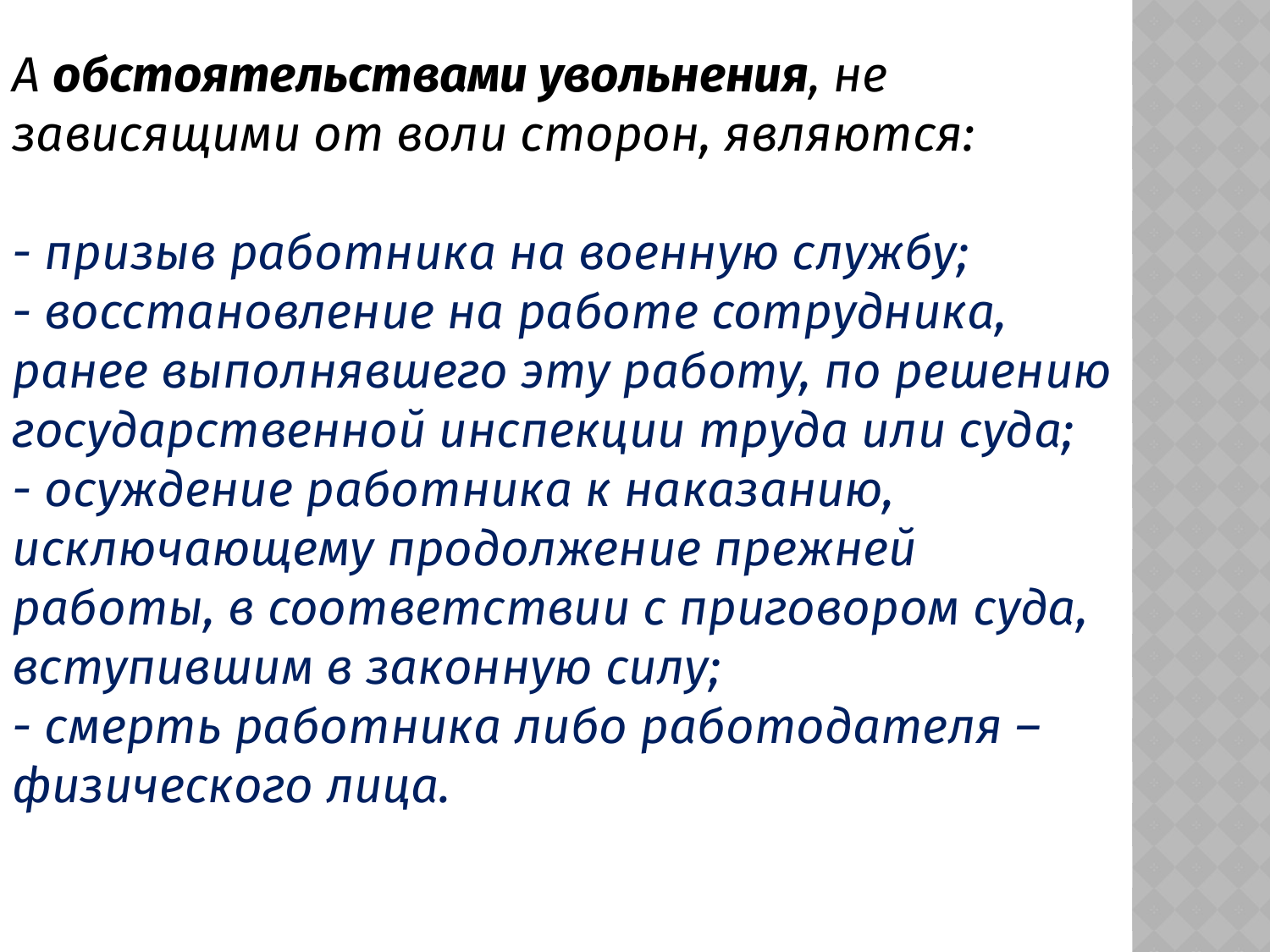

А обстоятельствами увольнения, не зависящими от воли сторон, являются:

- призыв работника на военную службу;
- восстановление на работе сотрудника, ранее выполнявшего эту работу, по решению государственной инспекции труда или суда;
- осуждение работника к наказанию, исключающему продолжение прежней работы, в соответствии с приговором суда, вступившим в законную силу;
- смерть работника либо работодателя – физического лица.